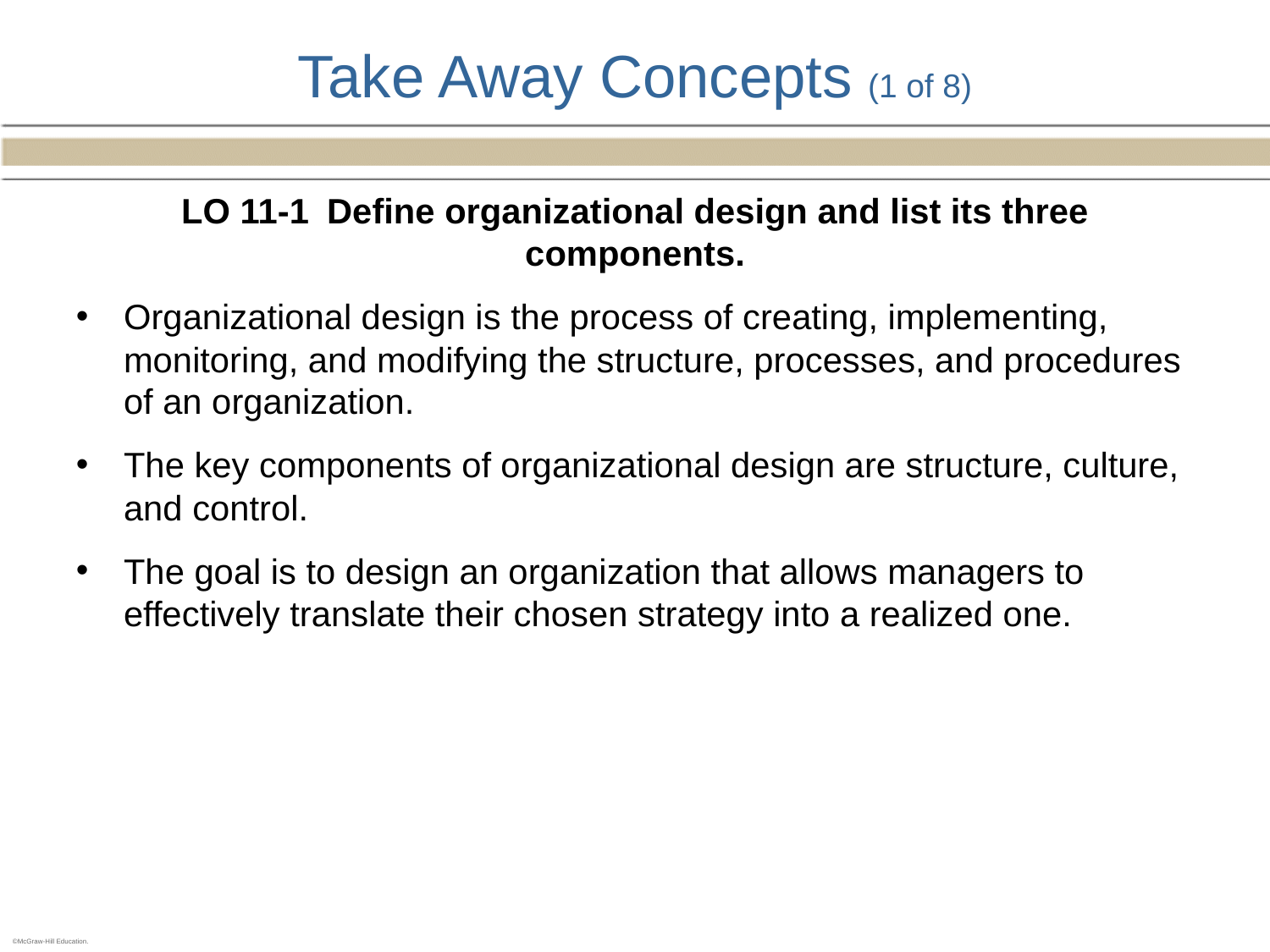

# Take Away Concepts (1 of 8)
LO 11-1 Define organizational design and list its three components.
Organizational design is the process of creating, implementing, monitoring, and modifying the structure, processes, and procedures of an organization.
The key components of organizational design are structure, culture, and control.
The goal is to design an organization that allows managers to effectively translate their chosen strategy into a realized one.